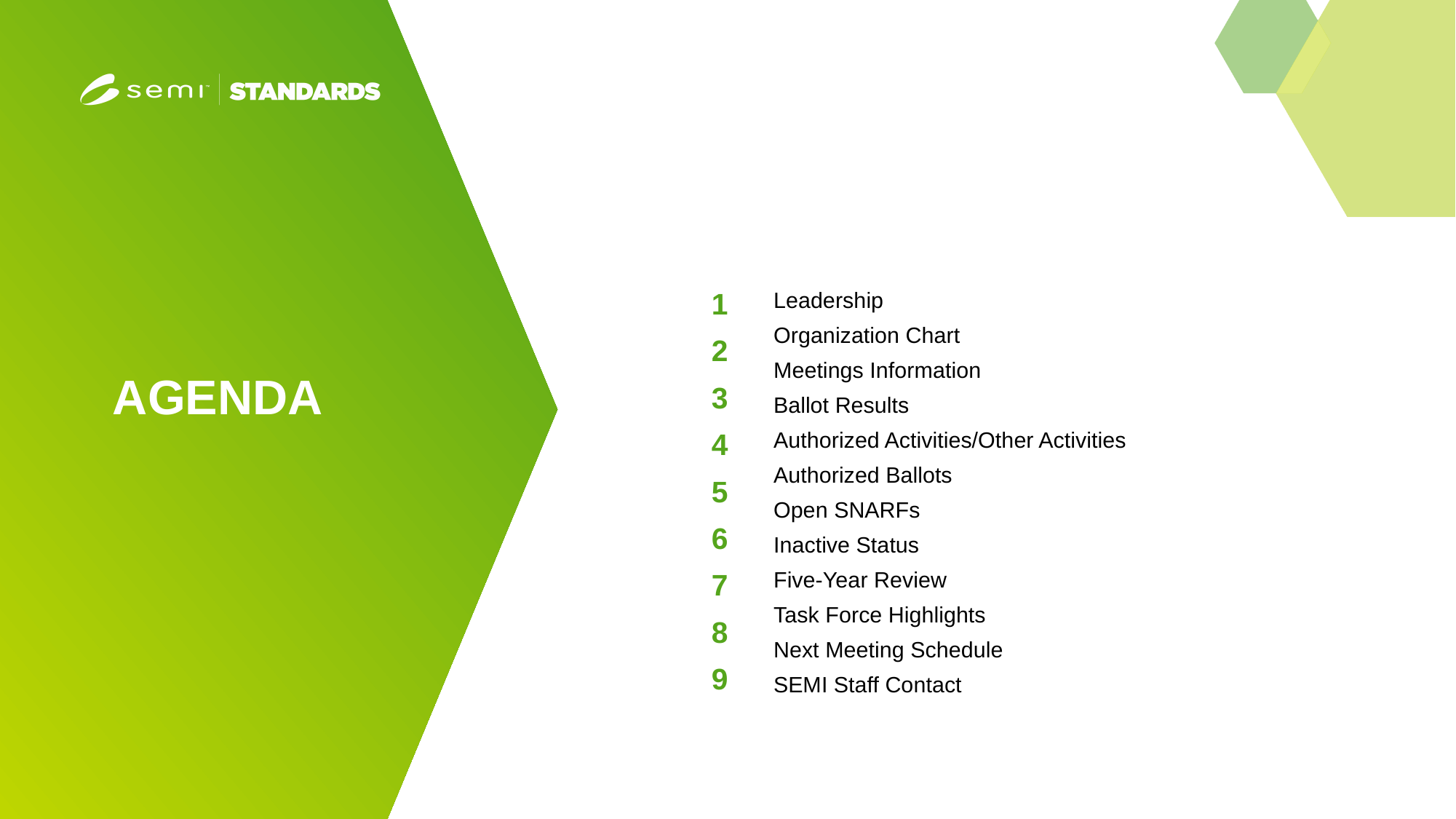

1
2
3
4
5
6
7
8
9
Leadership
Organization Chart
Meetings Information
Ballot Results
Authorized Activities/Other Activities
Authorized Ballots
Open SNARFs
Inactive Status
Five-Year Review
Task Force Highlights
Next Meeting Schedule
SEMI Staff Contact

# AGENDA